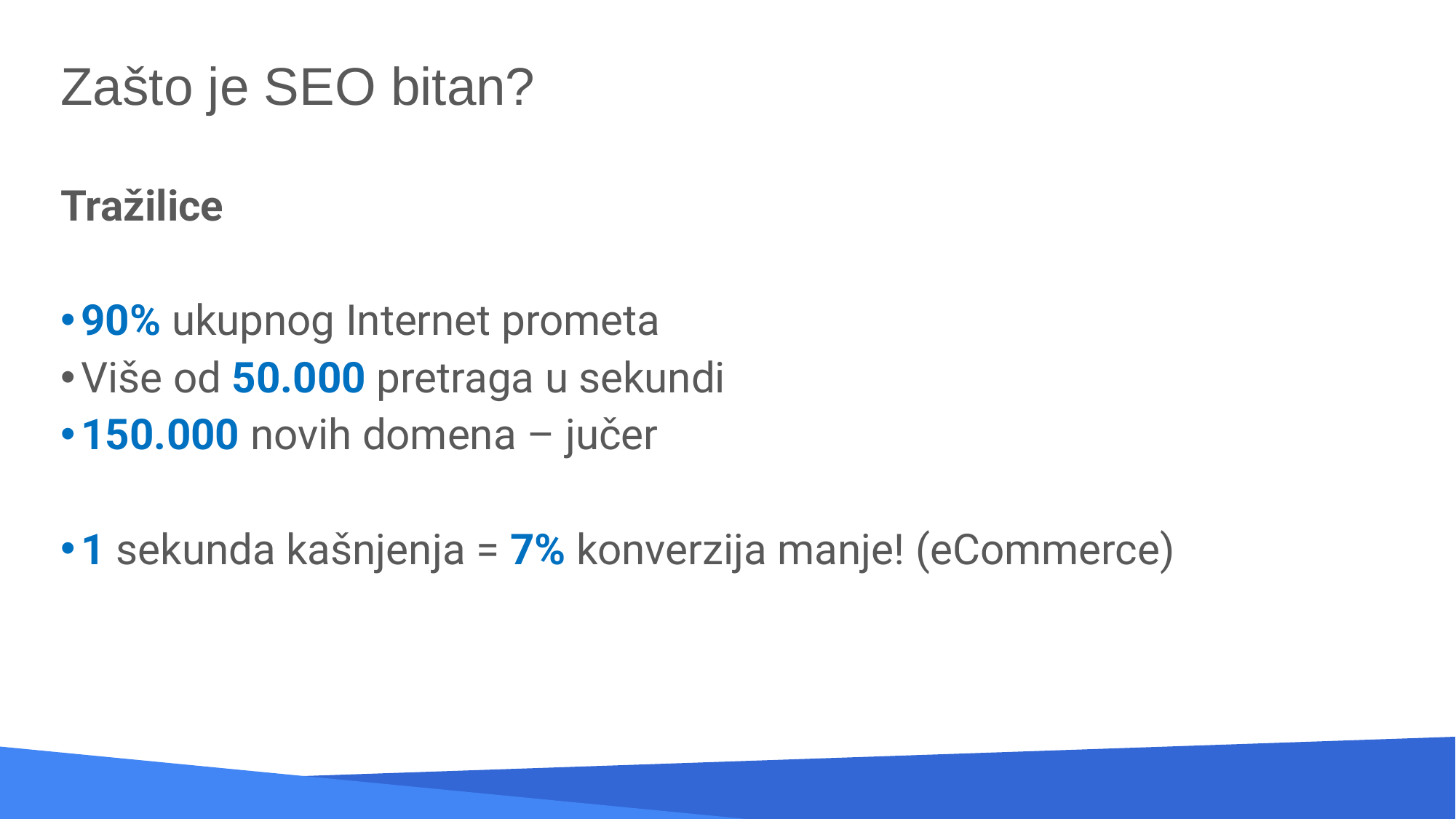

Zašto je SEO bitan?
Tražilice

90% ukupnog Internet prometa
Više od 50.000 pretraga u sekundi
150.000 novih domena – jučer

1 sekunda kašnjenja = 7% konverzija manje! (eCommerce)

Izvor: kissmetrics.com